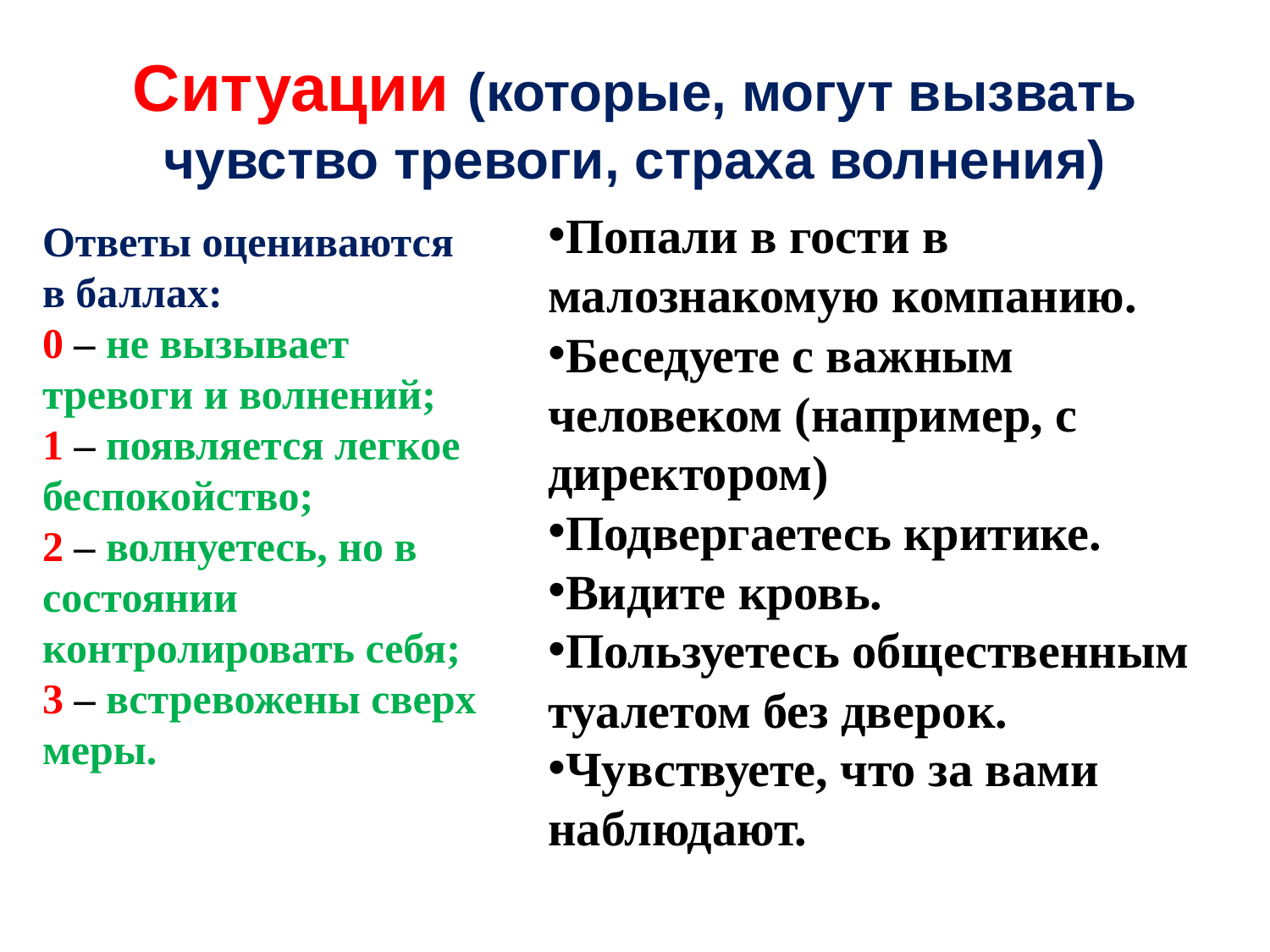

# Ситуации (которые, могут вызвать чувство тревоги, страха волнения)
Попали в гости в малознакомую компанию.
Беседуете с важным человеком (например, с директором)
Подвергаетесь критике.
Видите кровь.
Пользуетесь общественным туалетом без дверок.
Чувствуете, что за вами наблюдают.

Ответы оцениваются в баллах:
0 – не вызывает тревоги и волнений;
1 – появляется легкое беспокойство;
2 – волнуетесь, но в состоянии контролировать себя;
3 – встревожены сверх меры.